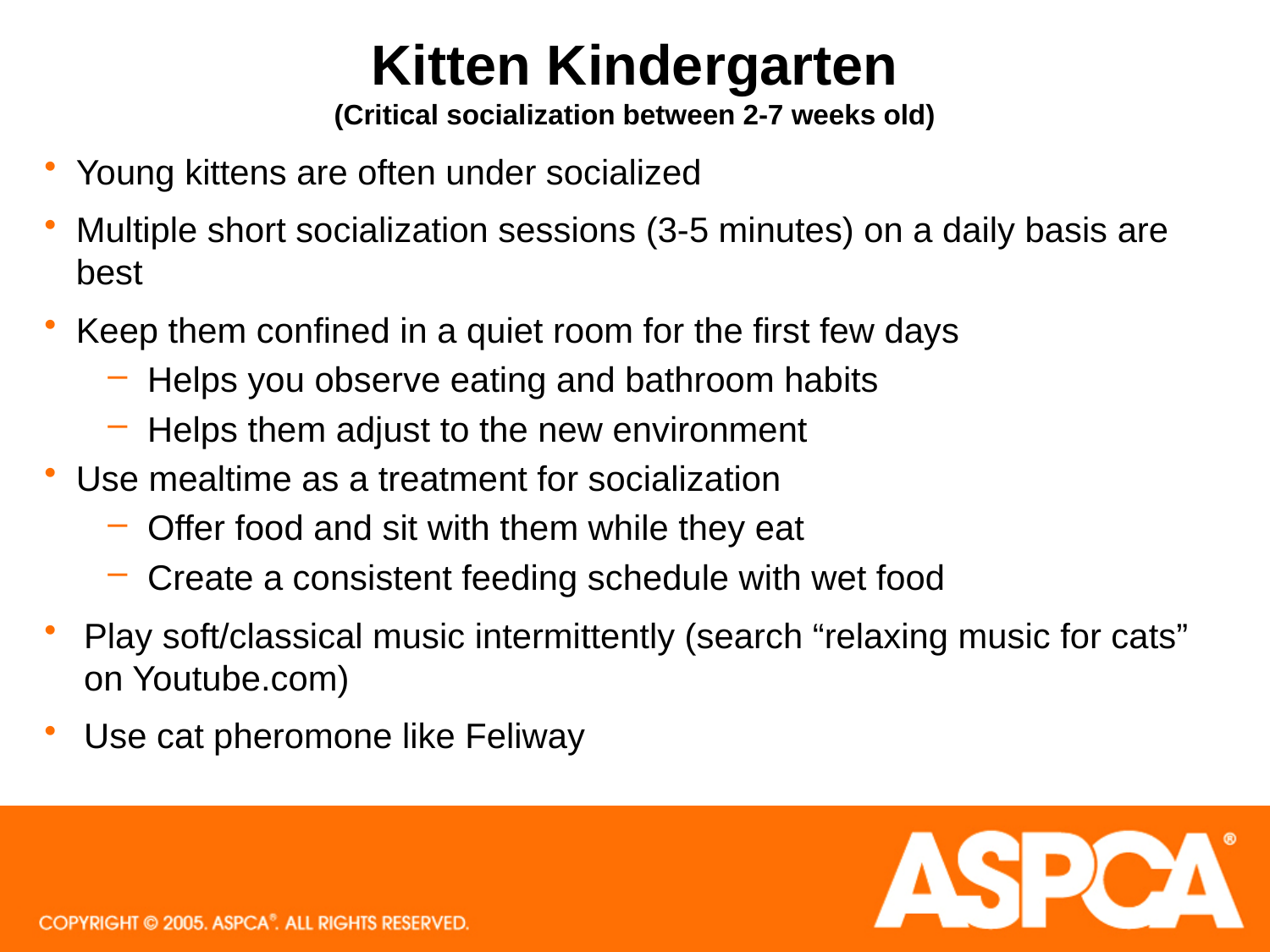

# Kitten Kindergarten (Critical socialization between 2-7 weeks old)

Young kittens are often under socialized
Multiple short socialization sessions (3-5 minutes) on a daily basis are best
Keep them confined in a quiet room for the first few days
Helps you observe eating and bathroom habits
Helps them adjust to the new environment
Use mealtime as a treatment for socialization
Offer food and sit with them while they eat
Create a consistent feeding schedule with wet food
Play soft/classical music intermittently (search “relaxing music for cats” on Youtube.com)
Use cat pheromone like Feliway